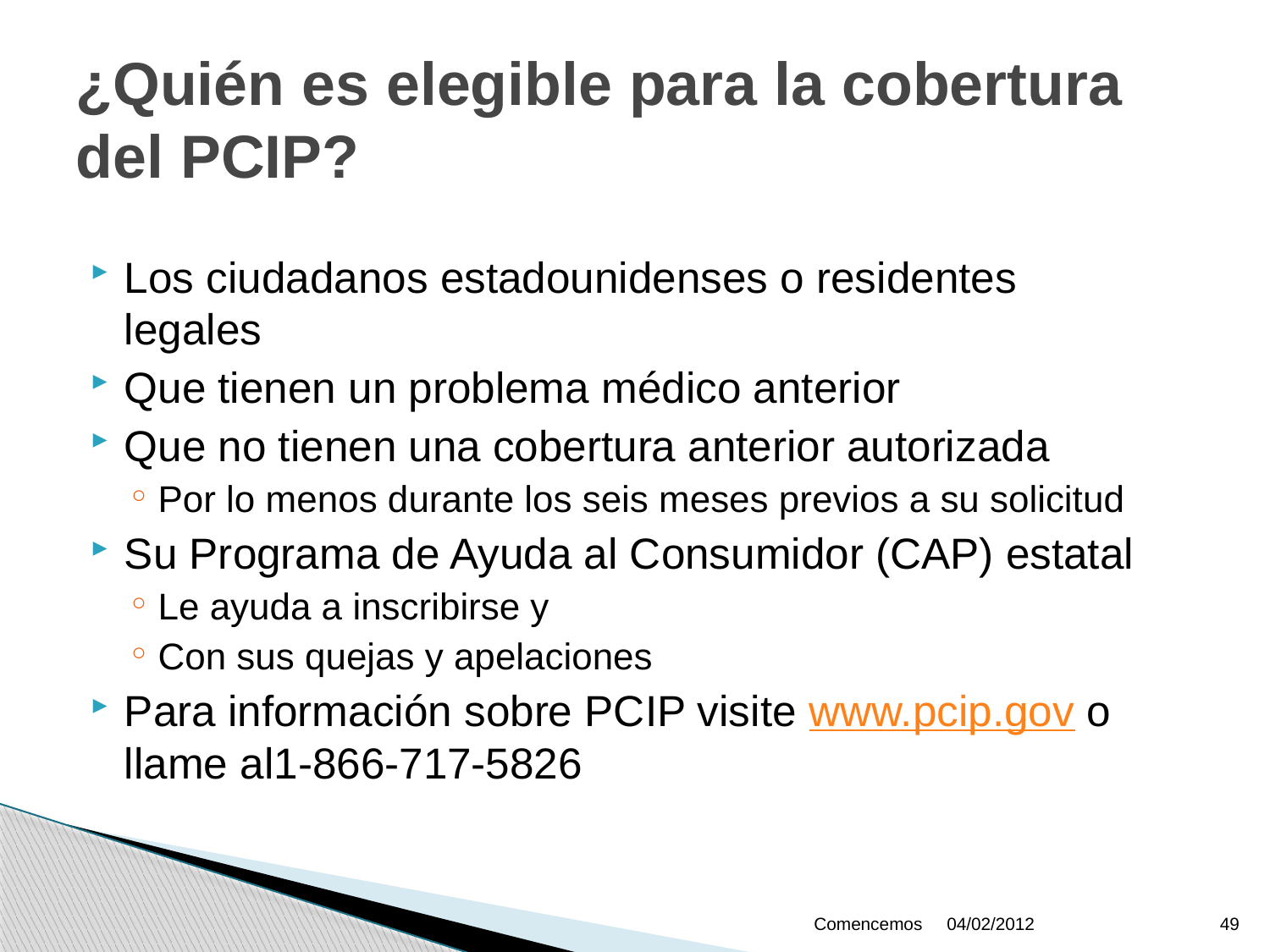

# ¿Quién es elegible para la cobertura del PCIP?
Los ciudadanos estadounidenses o residentes legales
Que tienen un problema médico anterior
Que no tienen una cobertura anterior autorizada
Por lo menos durante los seis meses previos a su solicitud
Su Programa de Ayuda al Consumidor (CAP) estatal
Le ayuda a inscribirse y
Con sus quejas y apelaciones
Para información sobre PCIP visite www.pcip.gov o llame al1-866-717-5826
Comencemos
04/02/2012
49
49